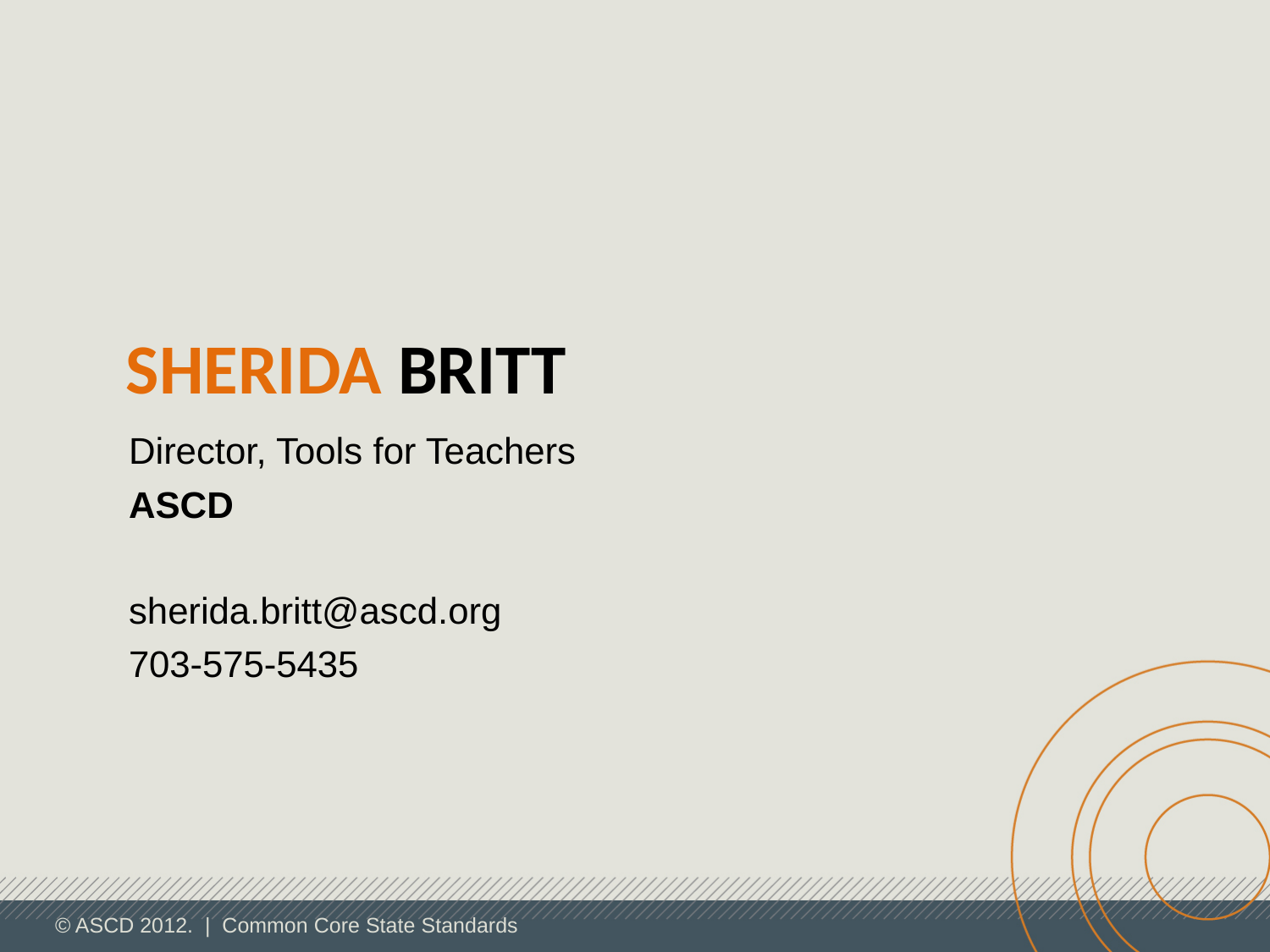

SHERIDA BRITT
Director, Tools for Teachers
ASCD

sherida.britt@ascd.org
703-575-5435
© ASCD 2012.  |  Common Core State Standards